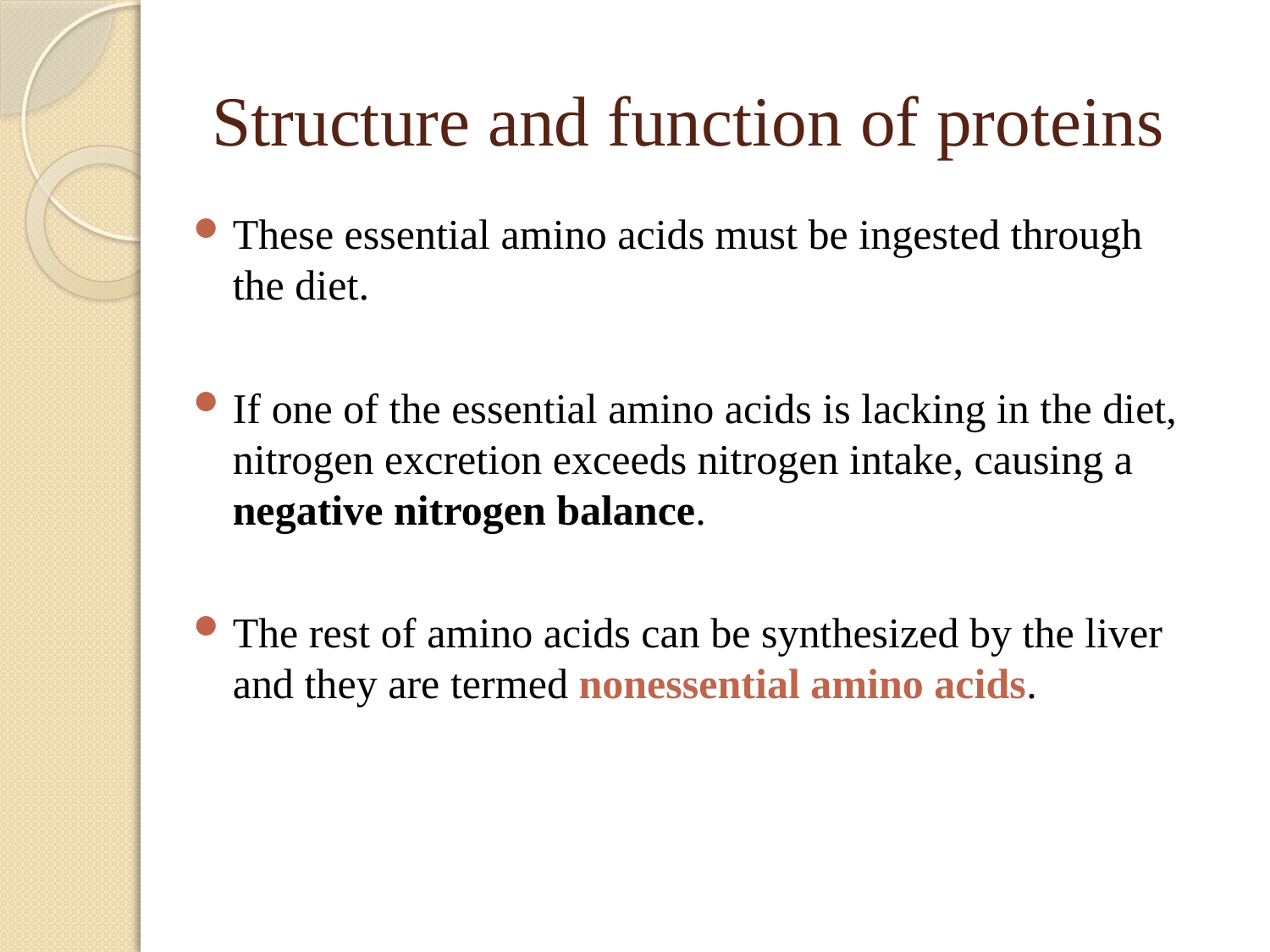

# Structure and function of proteins
These essential amino acids must be ingested through the diet.

If one of the essential amino acids is lacking in the diet, nitrogen excretion exceeds nitrogen intake, causing a negative nitrogen balance.

The rest of amino acids can be synthesized by the liver and they are termed nonessential amino acids.